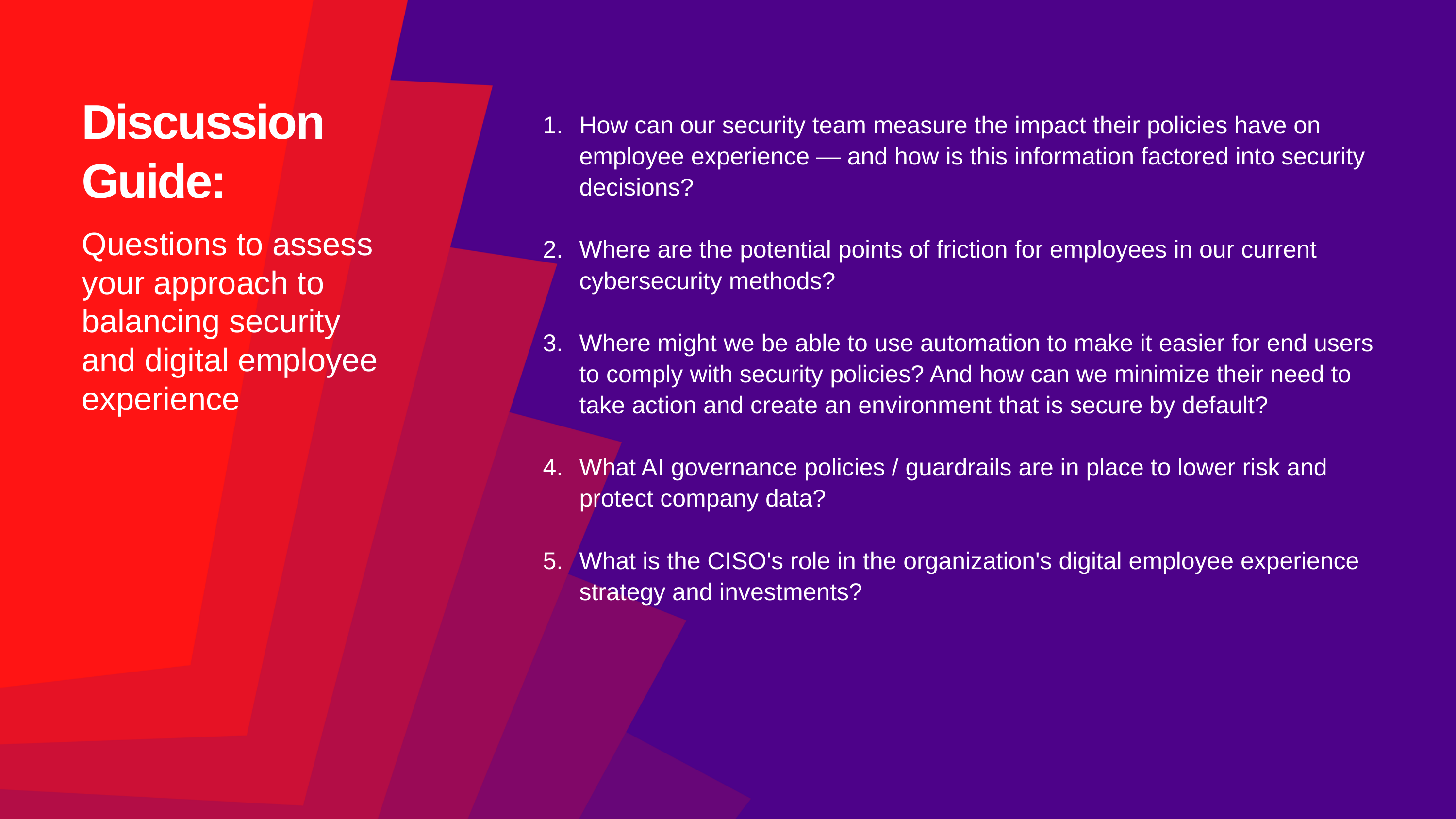

Discussion
Guide:
How can our security team measure the impact their policies have on employee experience — and how is this information factored into security decisions?
Where are the potential points of friction for employees in our current cybersecurity methods?
Where might we be able to use automation to make it easier for end users to comply with security policies? And how can we minimize their need to take action and create an environment that is secure by default?
What AI governance policies / guardrails are in place to lower risk and protect company data?
What is the CISO's role in the organization's digital employee experience strategy and investments?
Questions to assess your approach to balancing security
and digital employee experience